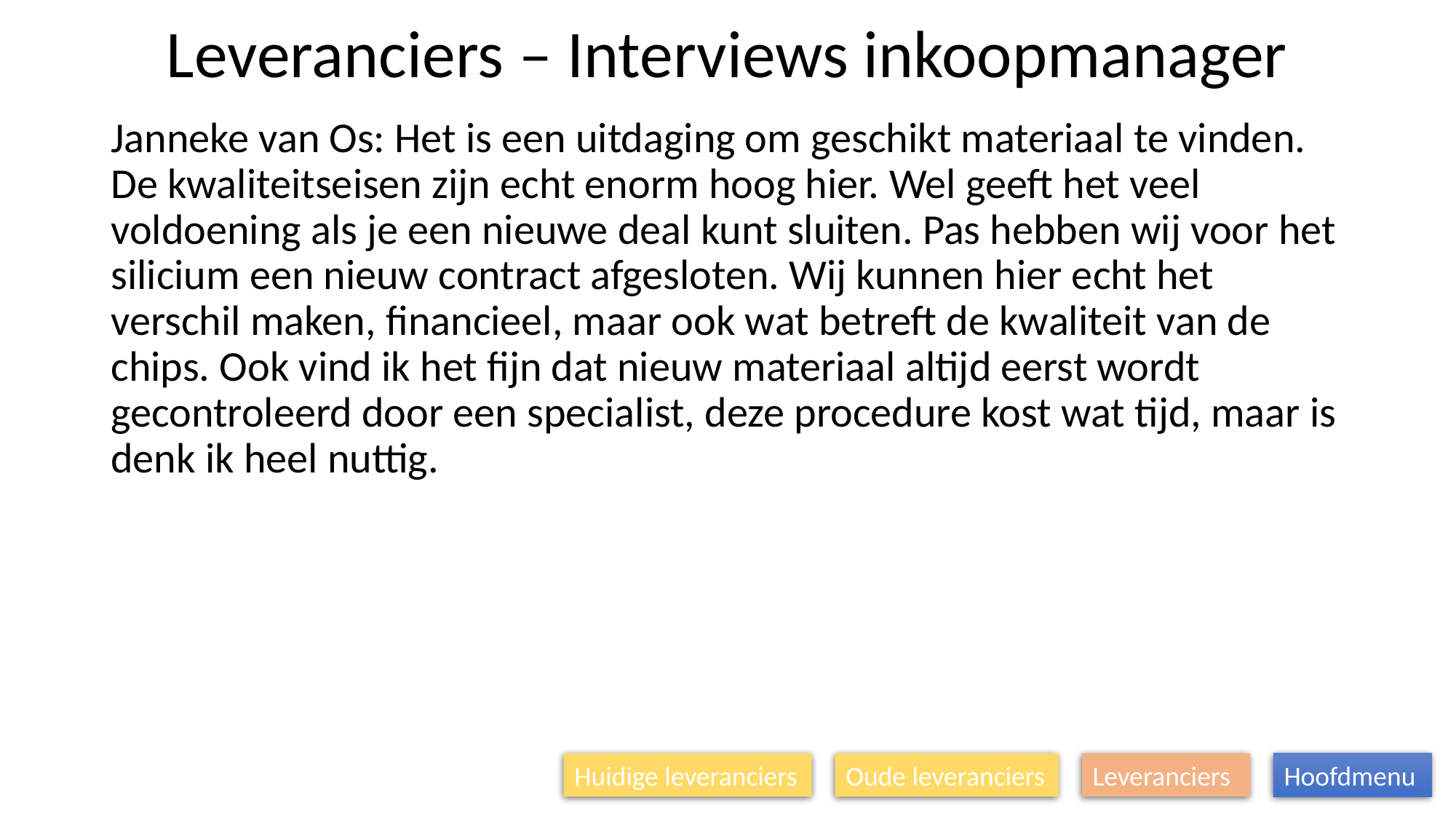

# Leveranciers – Interviews inkoopmanager
Janneke van Os: Het is een uitdaging om geschikt materiaal te vinden. De kwaliteitseisen zijn echt enorm hoog hier. Wel geeft het veel voldoening als je een nieuwe deal kunt sluiten. Pas hebben wij voor het silicium een nieuw contract afgesloten. Wij kunnen hier echt het verschil maken, financieel, maar ook wat betreft de kwaliteit van de chips. Ook vind ik het fijn dat nieuw materiaal altijd eerst wordt gecontroleerd door een specialist, deze procedure kost wat tijd, maar is denk ik heel nuttig.
Huidige leveranciers
Oude leveranciers
Leveranciers
Hoofdmenu